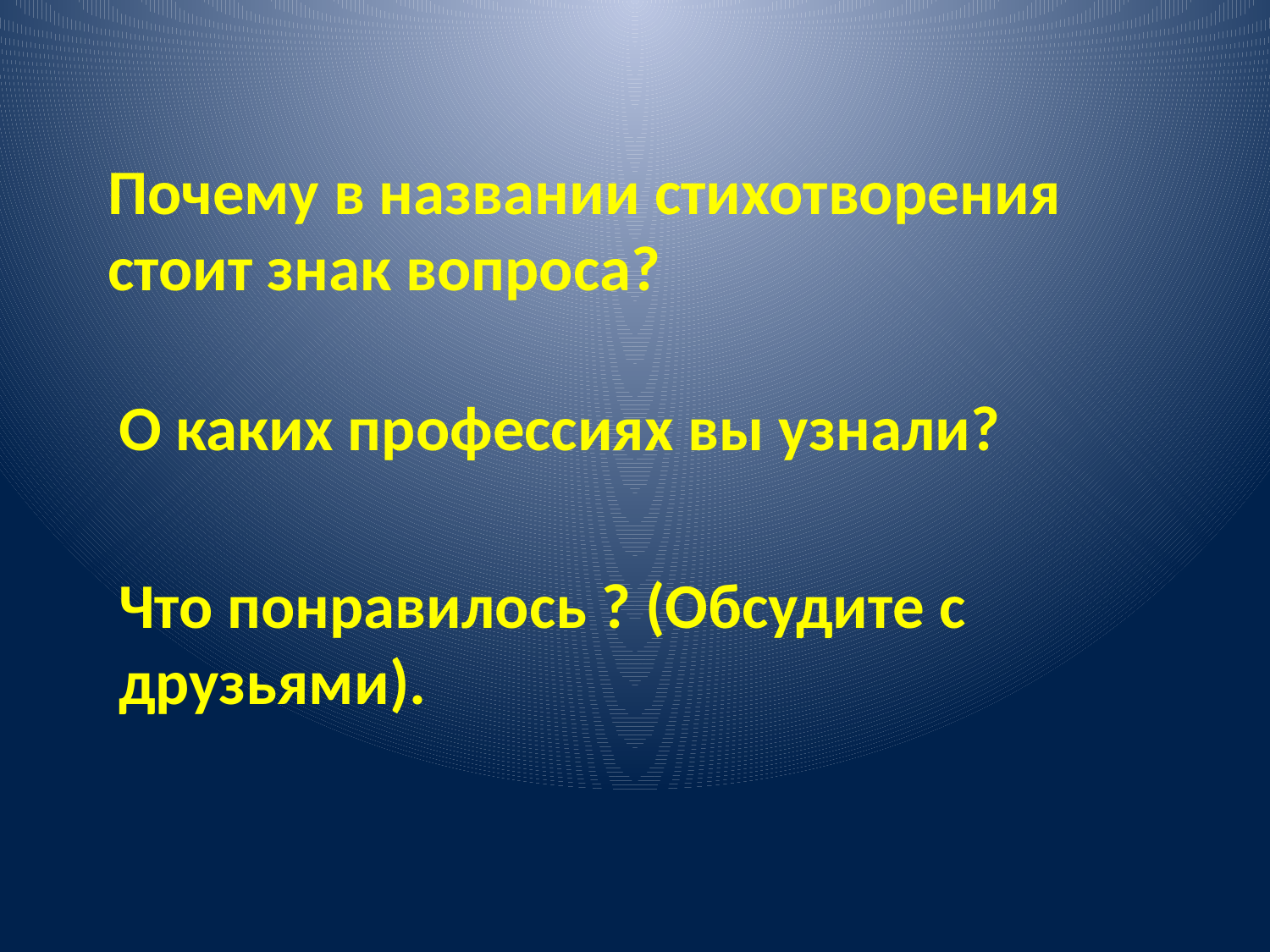

# Почему в названии стихотворения стоит знак вопроса?
О каких профессиях вы узнали?

Что понравилось ? (Обсудите с друзьями).